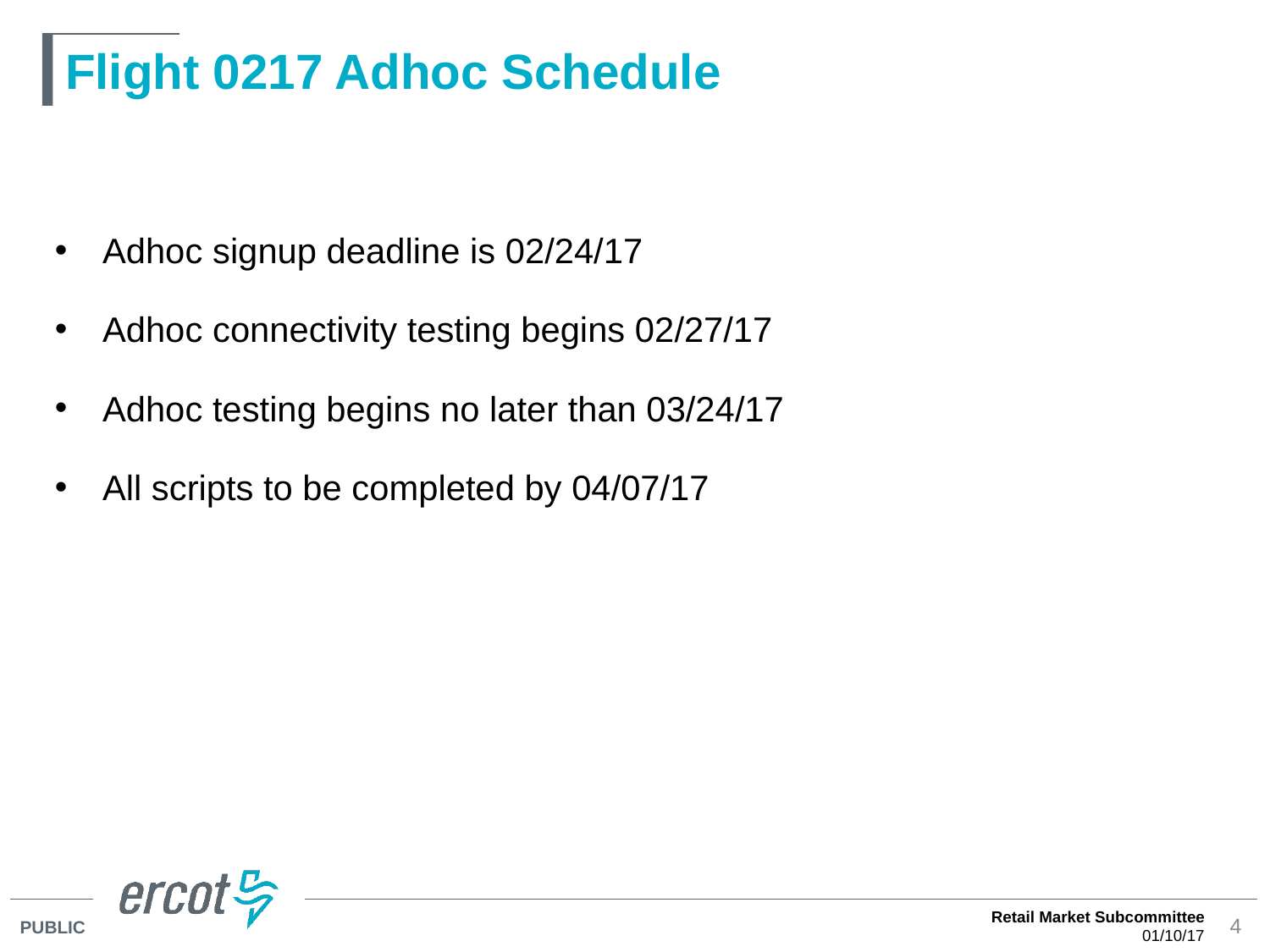

# Flight 0217 Adhoc Schedule
Adhoc signup deadline is 02/24/17
Adhoc connectivity testing begins 02/27/17
Adhoc testing begins no later than 03/24/17
All scripts to be completed by 04/07/17
Retail Market Subcommittee
01/10/17
4